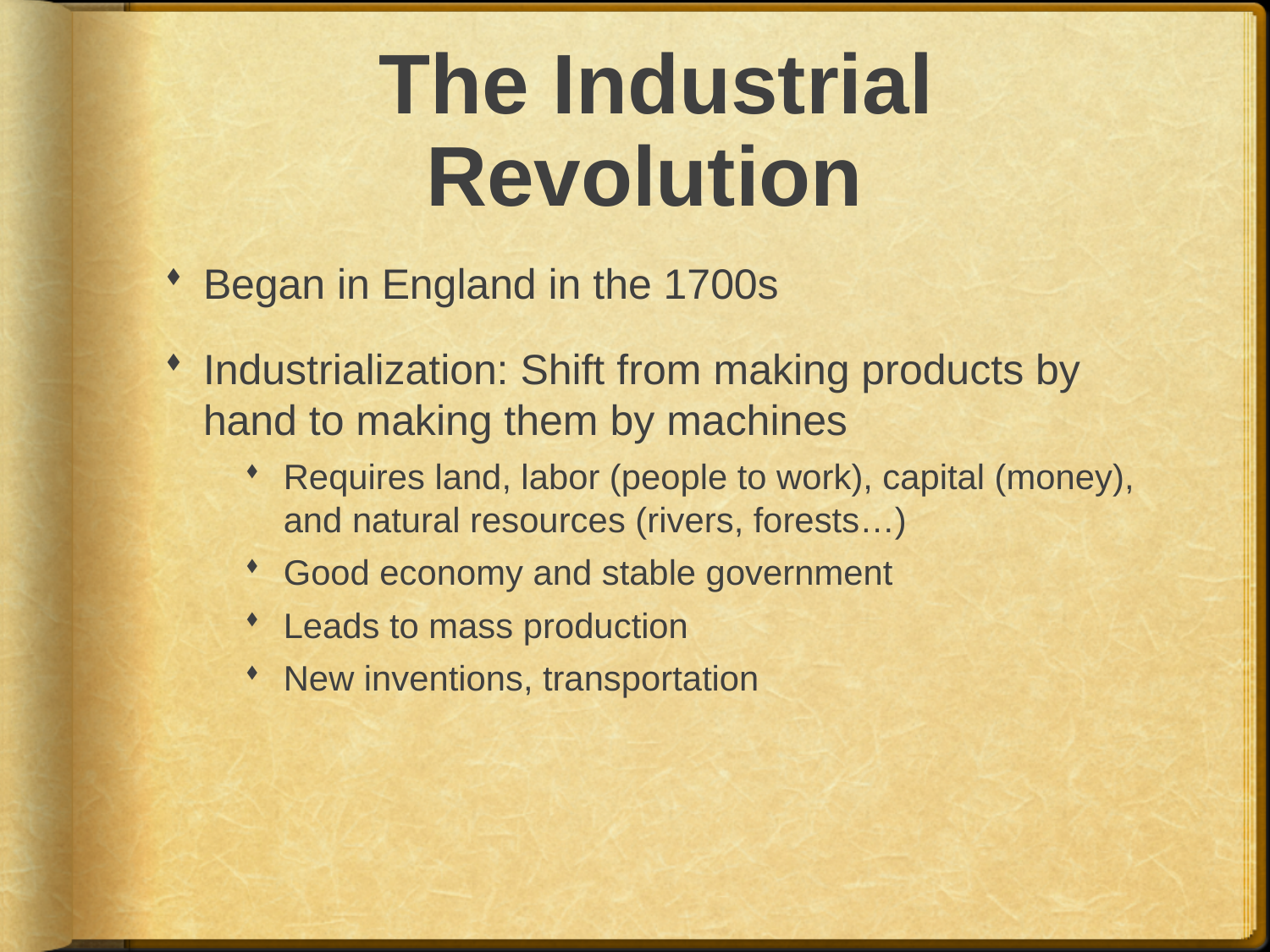

# The Industrial Revolution
Began in England in the 1700s
Industrialization: Shift from making products by hand to making them by machines
Requires land, labor (people to work), capital (money), and natural resources (rivers, forests…)
Good economy and stable government
Leads to mass production
New inventions, transportation